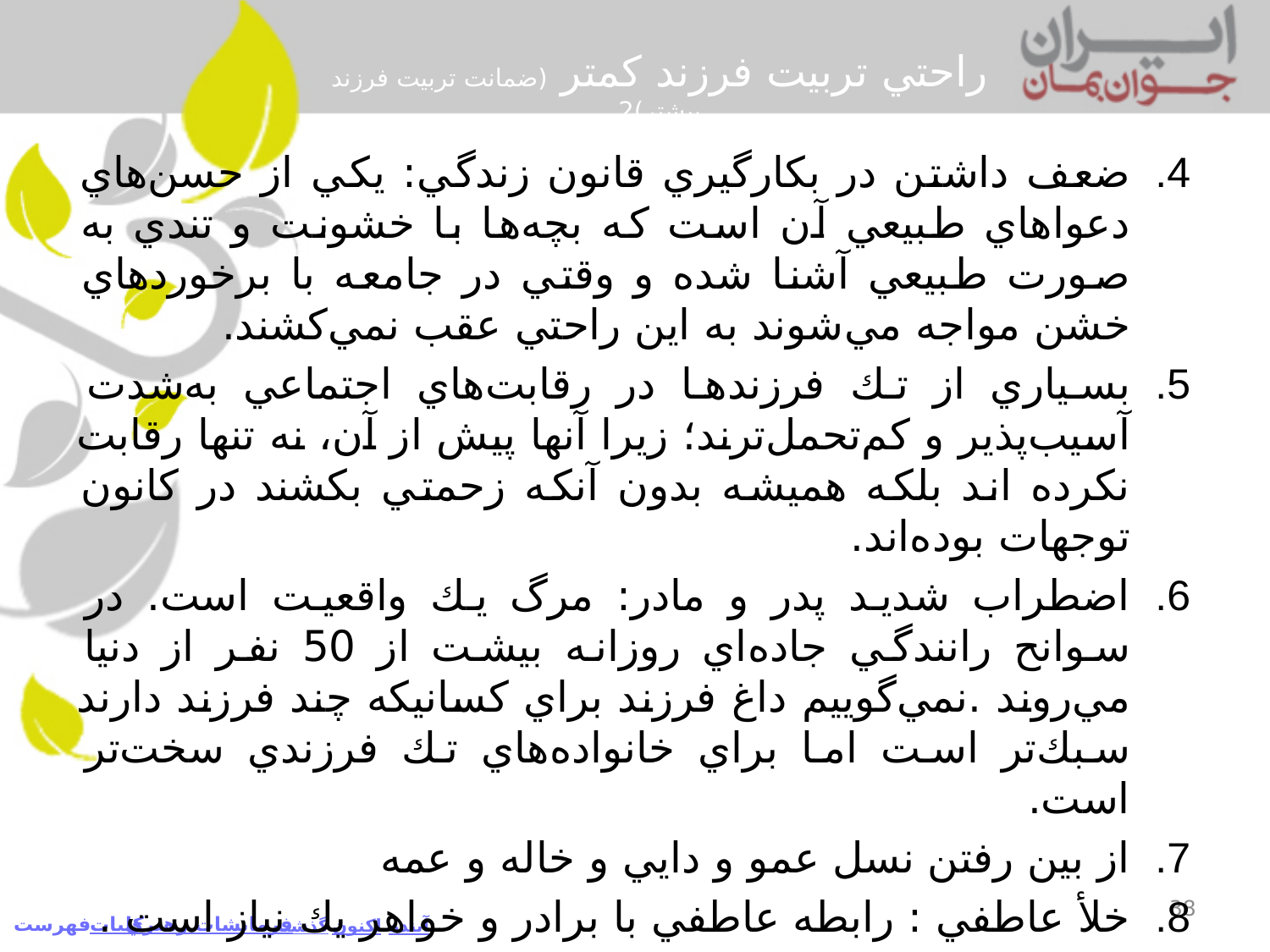

# راحتي تربيت فرزند كمتر (ضمانت تربيت فرزند بيشتر)2
ضعف داشتن در بكارگيري قانون زندگي:‌ يكي از حسن‌هاي دعواهاي طبيعي آن است كه بچه‌ها با خشونت و تندي به صورت طبيعي آشنا شده و وقتي در جامعه با برخوردهاي خشن مواجه مي‌شوند به اين راحتي عقب نمي‌كشند.
بسياري از تك فرزندها در رقابت‌هاي اجتماعي به‌شدت آسيب‌پذير و كم‌تحمل‌ترند؛ زيرا آنها پيش از آن، نه تنها رقابت نكرده اند بلكه هميشه بدون آنكه زحمتي بكشند در كانون توجهات بوده‌اند.
اضطراب شديد پدر و مادر: مرگ يك واقعيت است. در سوانح رانندگي جاده‌اي روزانه بيشت از 50 نفر از دنيا مي‌روند .نمي‌گوييم داغ فرزند براي كسانيكه چند فرزند دارند سبك‌تر است اما براي خانواده‌هاي تك فرزندي سخت‌تر است.
از بين رفتن نسل عمو و دايي و خاله و عمه
خلأ عاطفي : رابطه عاطفي با برادر و خواهر يك نياز است .
اضطراب و فشار در نگهداري والدين : بچه‌هاي تك فرزند براي نگه‌داري والدينشان دچار اضطرابند . جمع ميان كار و زندگي شخصي و نگهداري والدين به راحتي‌ها نيست.

38